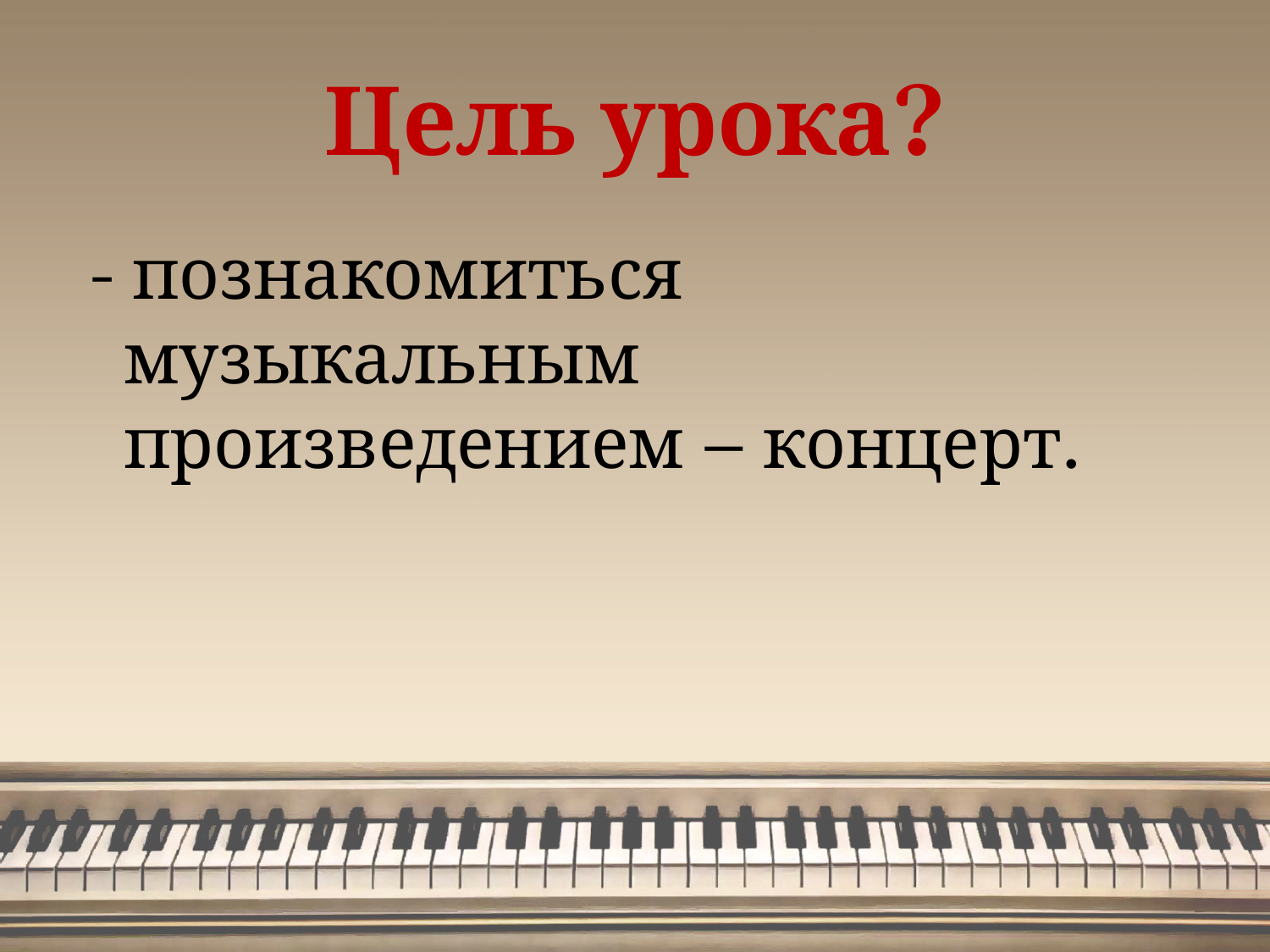

# Цель урока?
 - познакомиться музыкальным произведением – концерт.